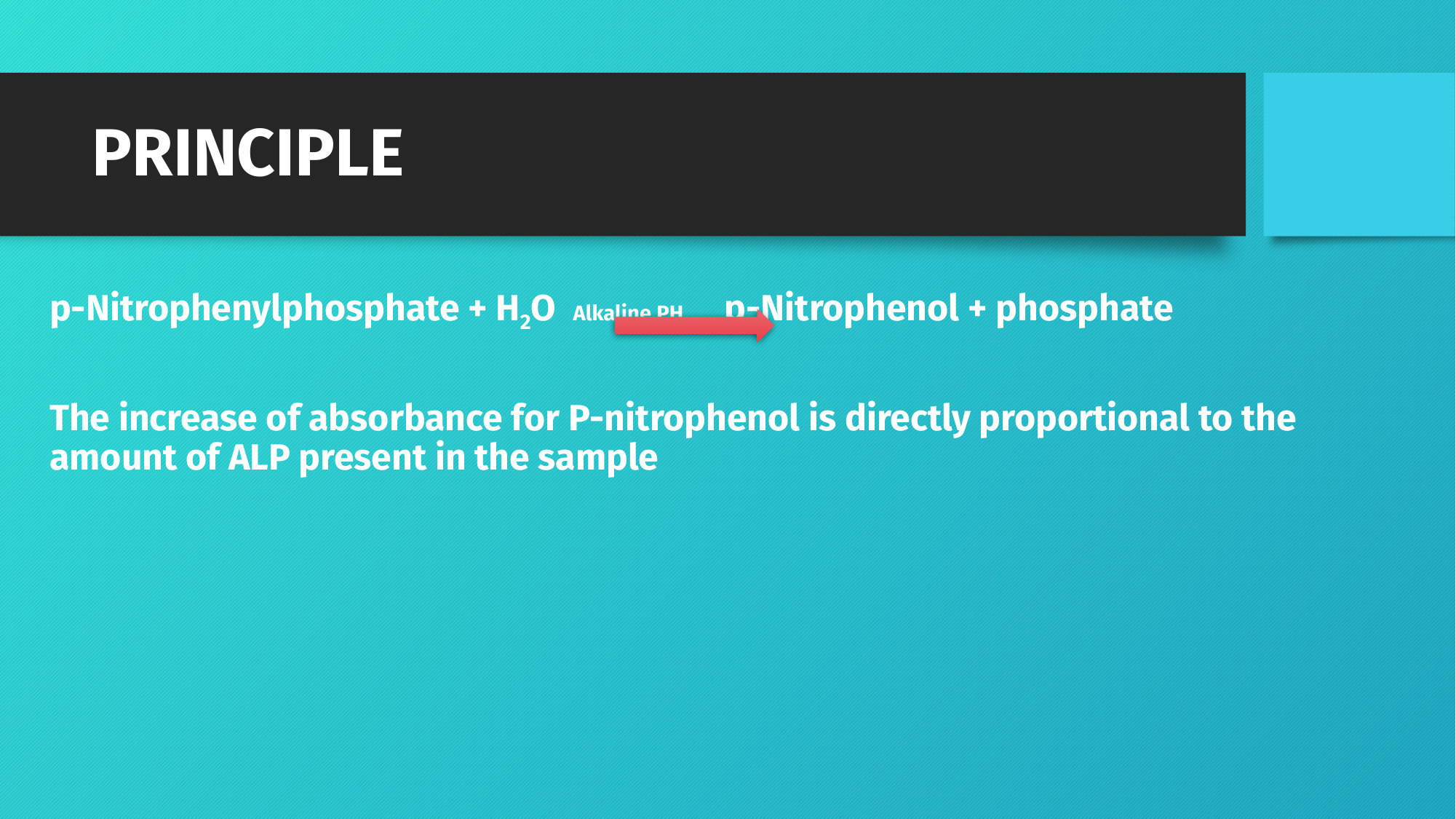

# PRINCIPLE
p-Nitrophenylphosphate + H2O  Alkaline PH        p-Nitrophenol + phosphate

The increase of absorbance for P-nitrophenol is directly proportional to the amount of ALP present in the sample